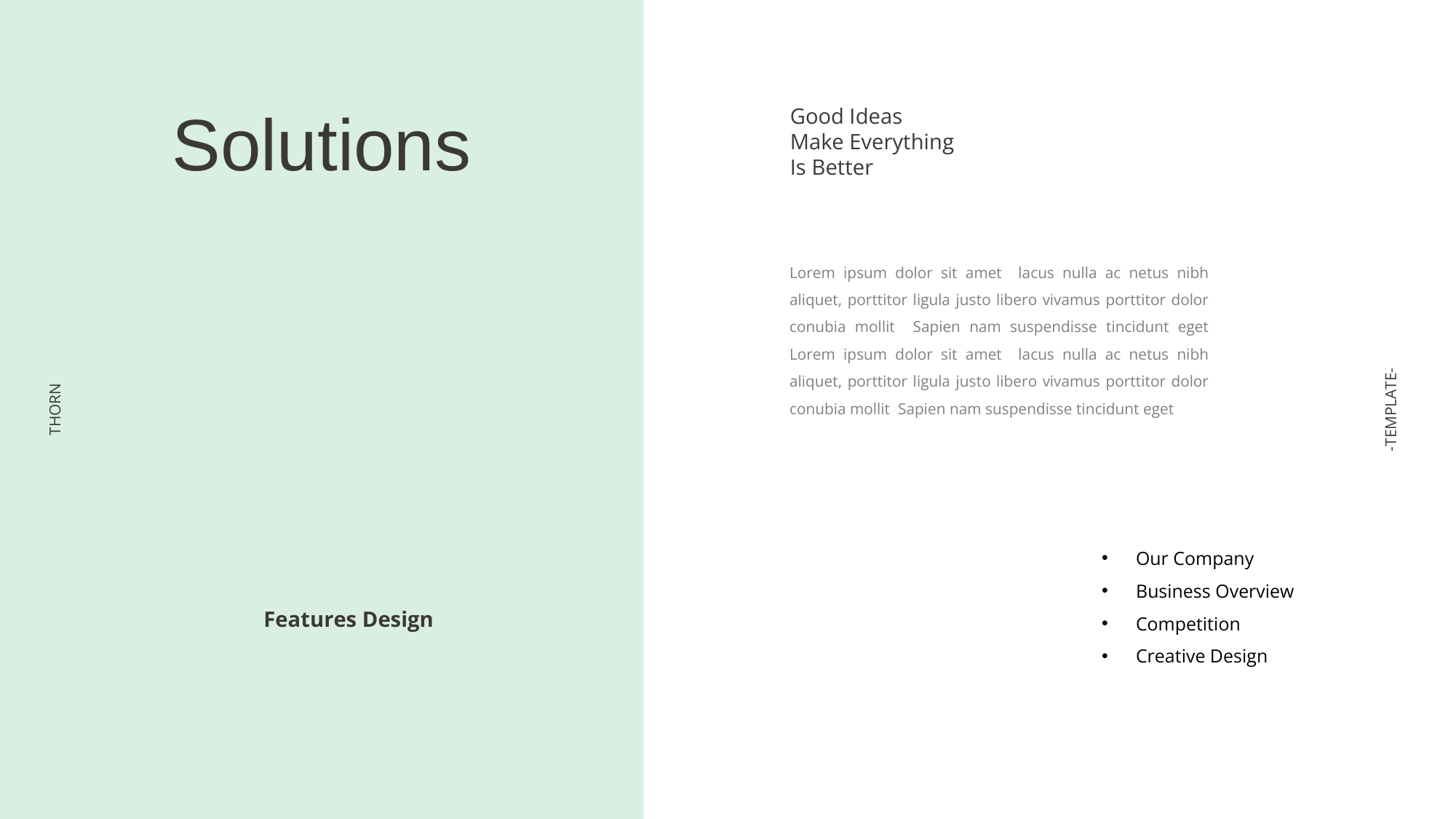

Solutions
Good Ideas
Make Everything
Is Better
Lorem ipsum dolor sit amet  lacus nulla ac netus nibh aliquet, porttitor ligula justo libero vivamus porttitor dolor conubia mollit  Sapien nam suspendisse tincidunt eget Lorem ipsum dolor sit amet  lacus nulla ac netus nibh aliquet, porttitor ligula justo libero vivamus porttitor dolor conubia mollit  Sapien nam suspendisse tincidunt eget

-TEMPLATE-
THORN

Our Company
Business Overview
Competition
Creative Design
Features Design